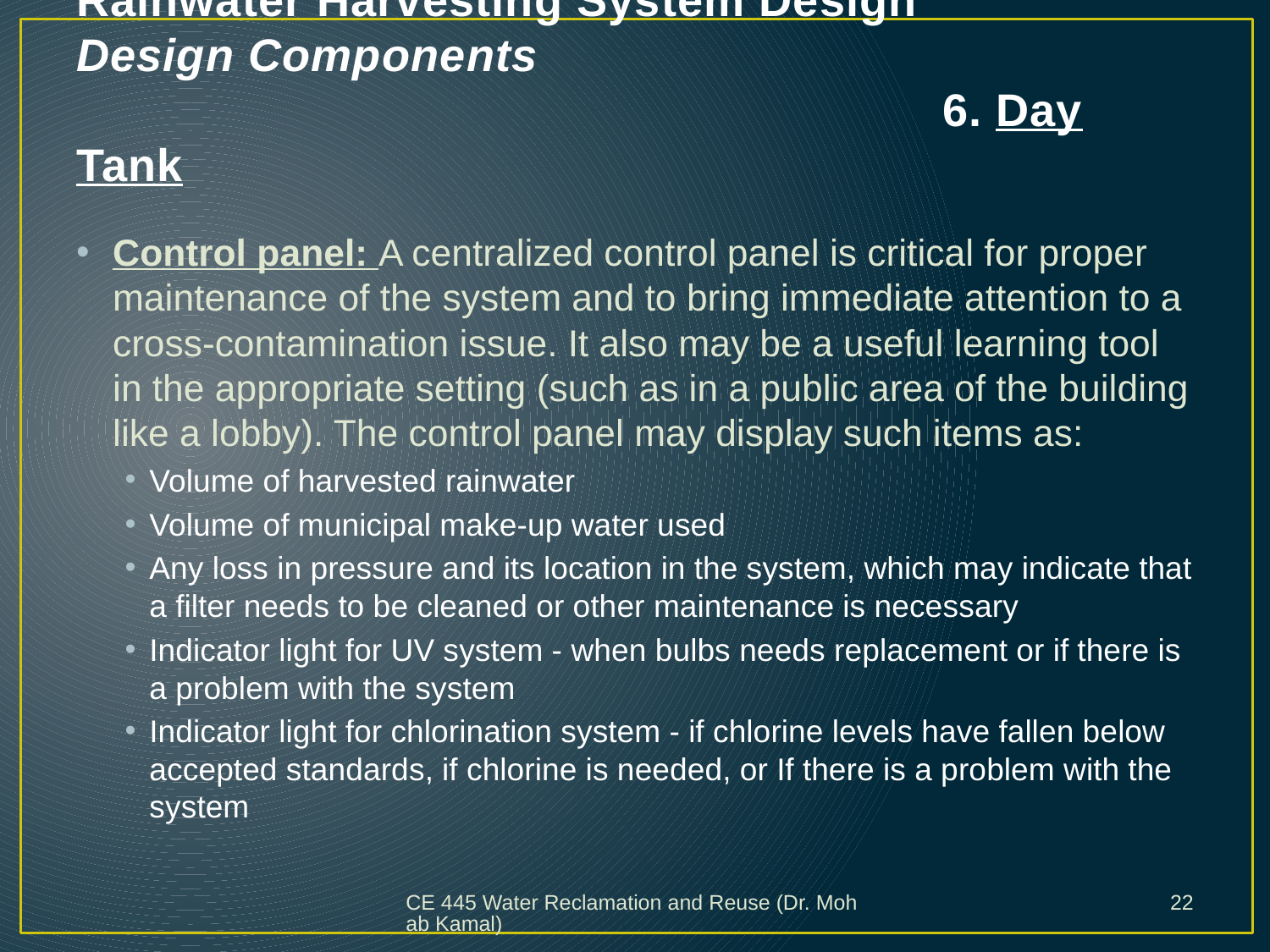

# Rainwater Harvesting System Design Design Components 6. Day Tank
Control panel: A centralized control panel is critical for proper maintenance of the system and to bring immediate attention to a cross-contamination issue. It also may be a useful learning tool in the appropriate setting (such as in a public area of the building like a lobby). The control panel may display such items as:
Volume of harvested rainwater
Volume of municipal make-up water used
Any loss in pressure and its location in the system, which may indicate that a filter needs to be cleaned or other maintenance is necessary
Indicator light for UV system - when bulbs needs replacement or if there is a problem with the system
Indicator light for chlorination system - if chlorine levels have fallen below accepted standards, if chlorine is needed, or If there is a problem with the system
CE 445 Water Reclamation and Reuse (Dr. Mohab Kamal)
22